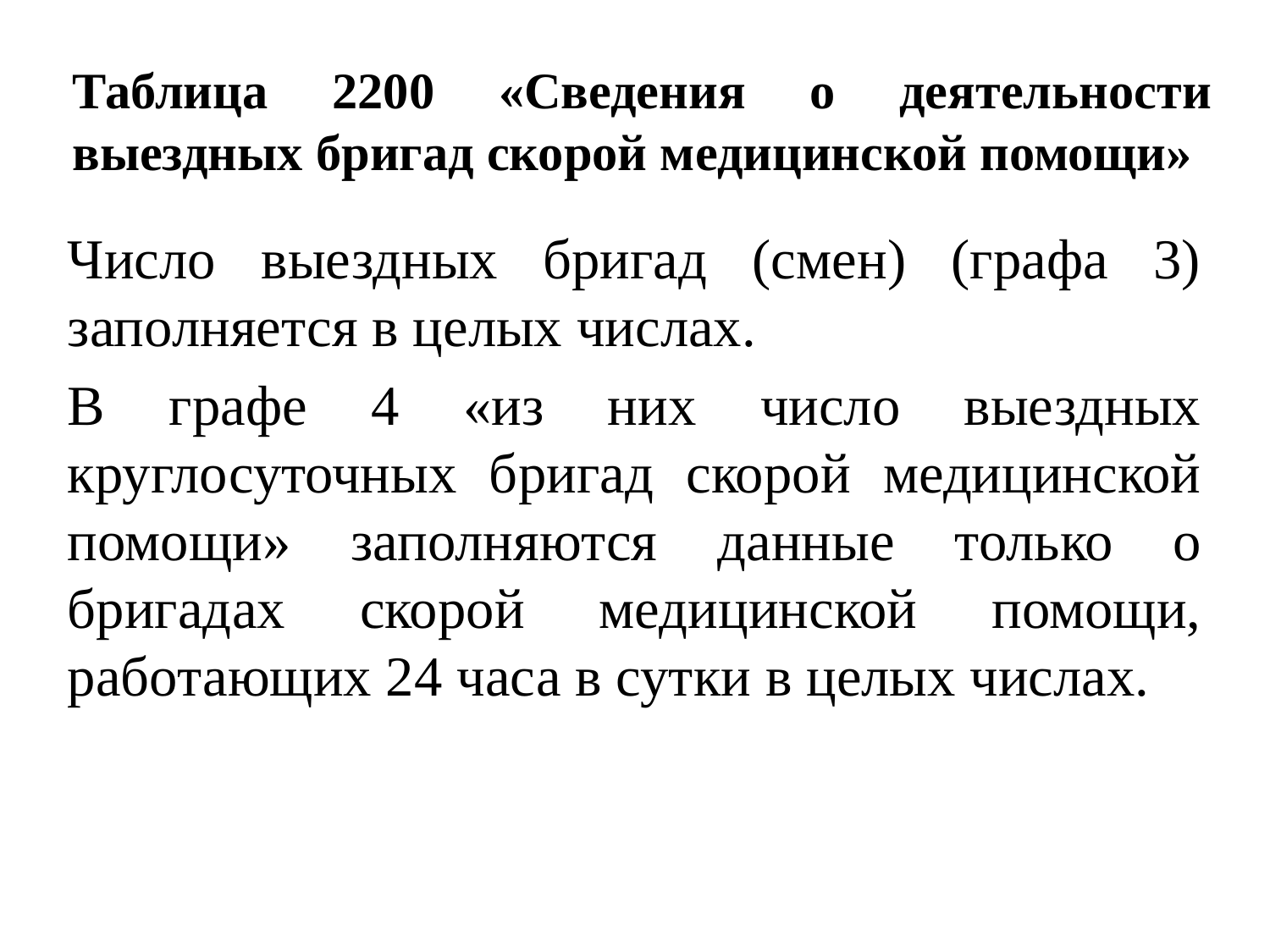

# Таблица 2200 «Сведения о деятельности выездных бригад скорой медицинской помощи»
Число выездных бригад (смен) (графа 3) заполняется в целых числах.
В графе 4 «из них число выездных круглосуточных бригад скорой медицинской помощи» заполняются данные только о бригадах скорой медицинской помощи, работающих 24 часа в сутки в целых числах.